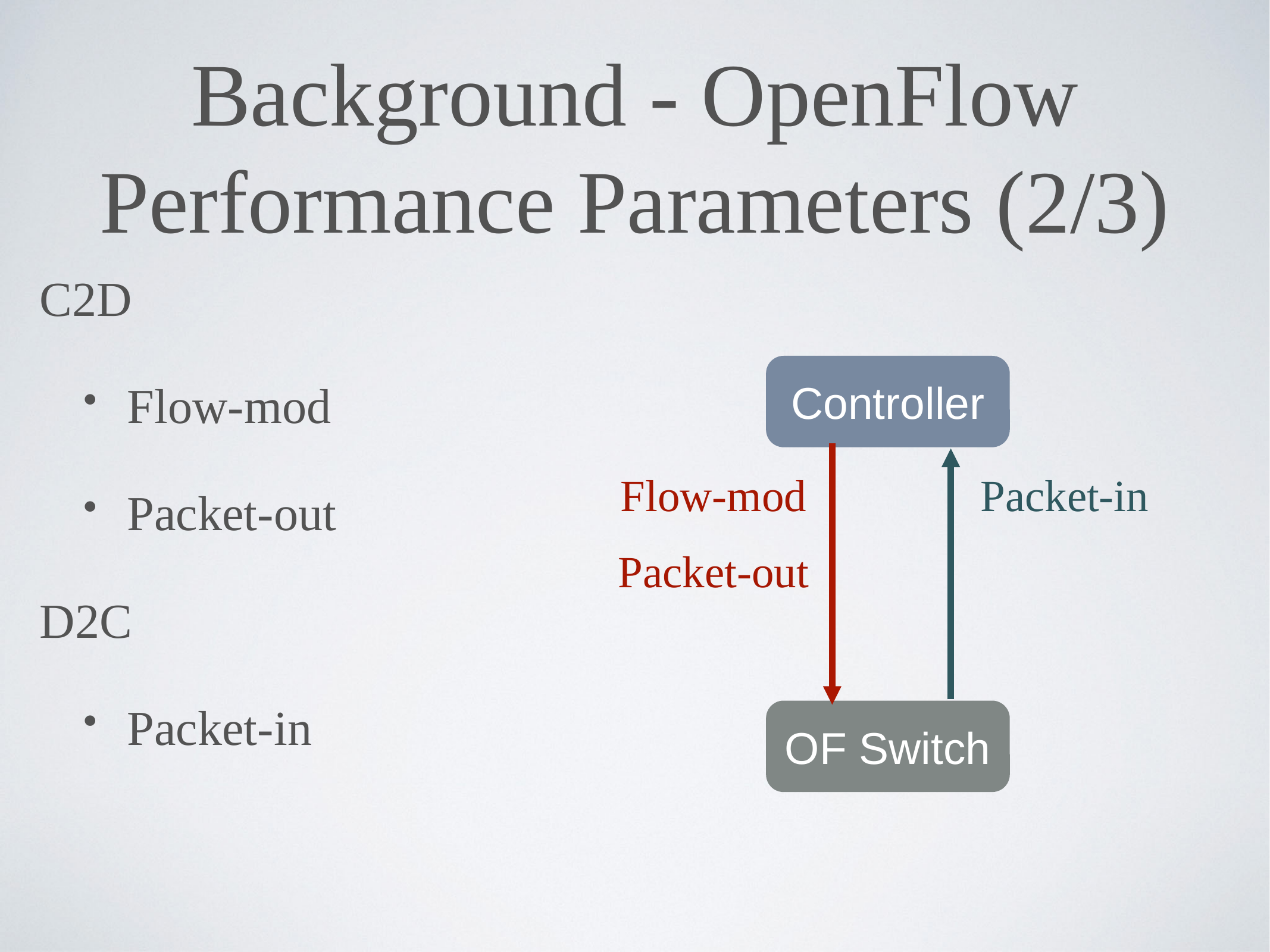

# Background - OpenFlow Performance Parameters (2/3)
C2D
Flow-mod
Packet-out
D2C
Packet-in
Controller

Flow-mod
Packet-in
Packet-out
OF Switch
7